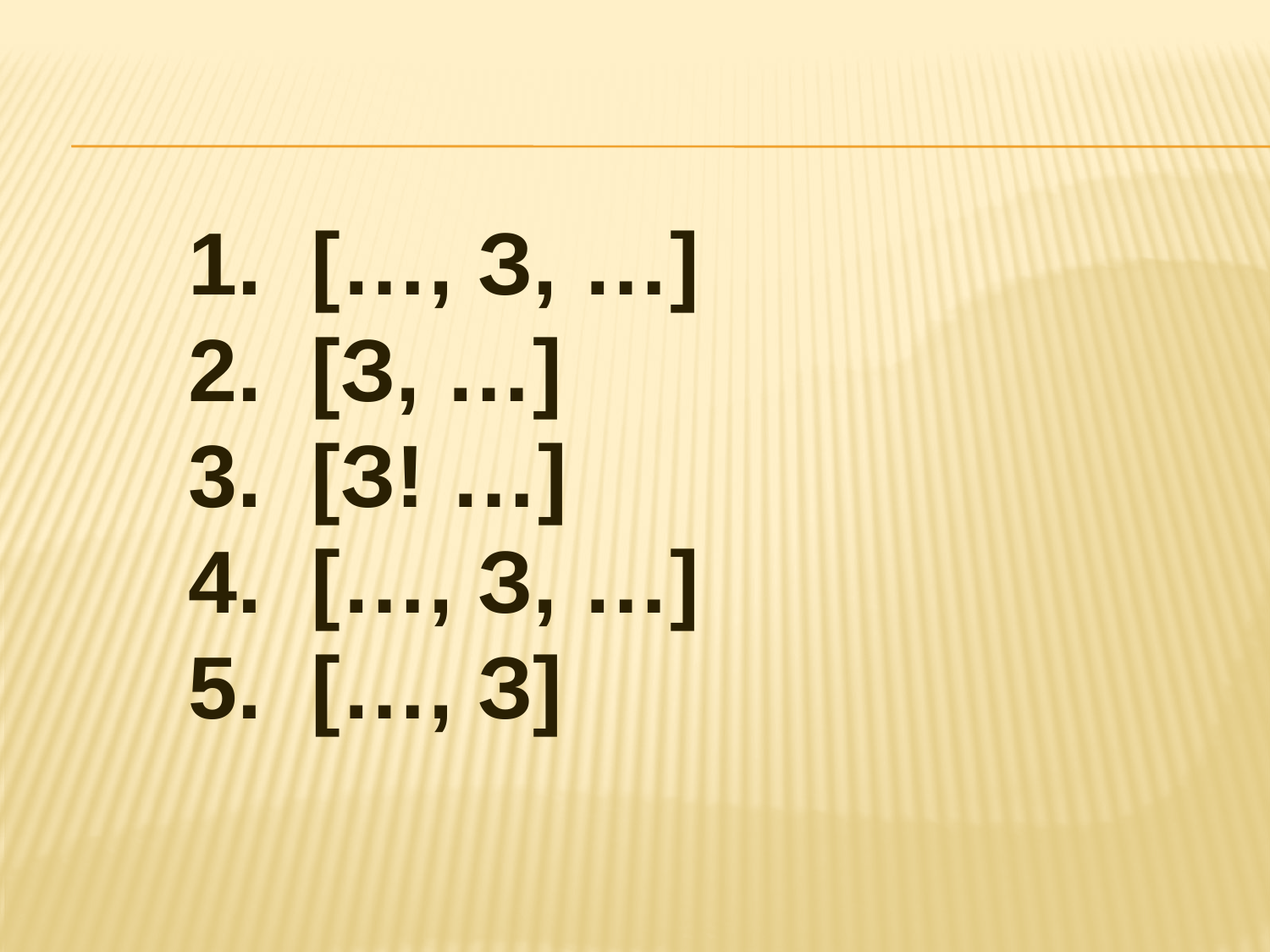

# 1.  […, З, …] 2.  [З, …] 3.  [З! …] 4.  […, З, …] 5.  […, З]